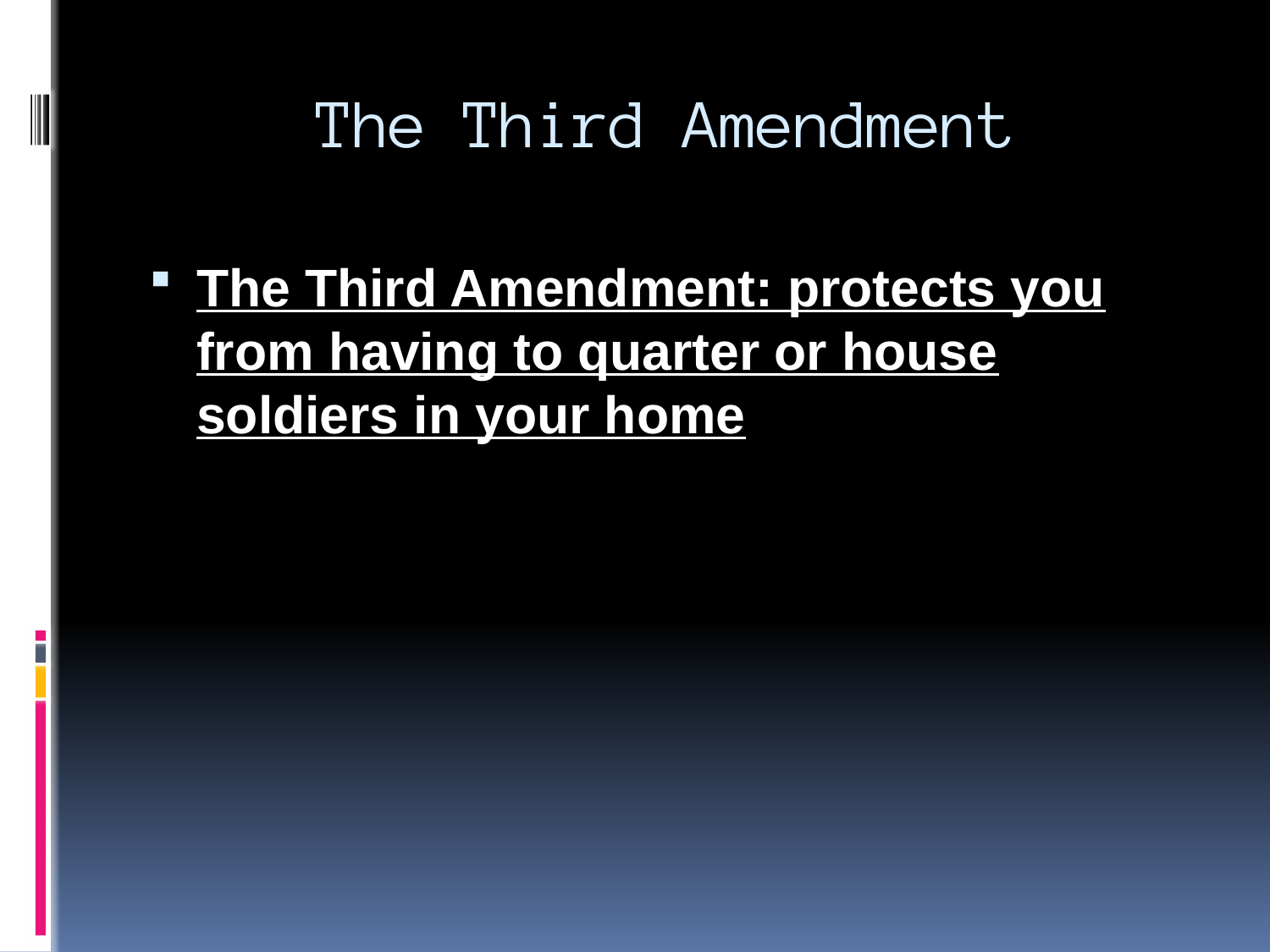

# The Third Amendment
The Third Amendment: protects you from having to quarter or house soldiers in your home